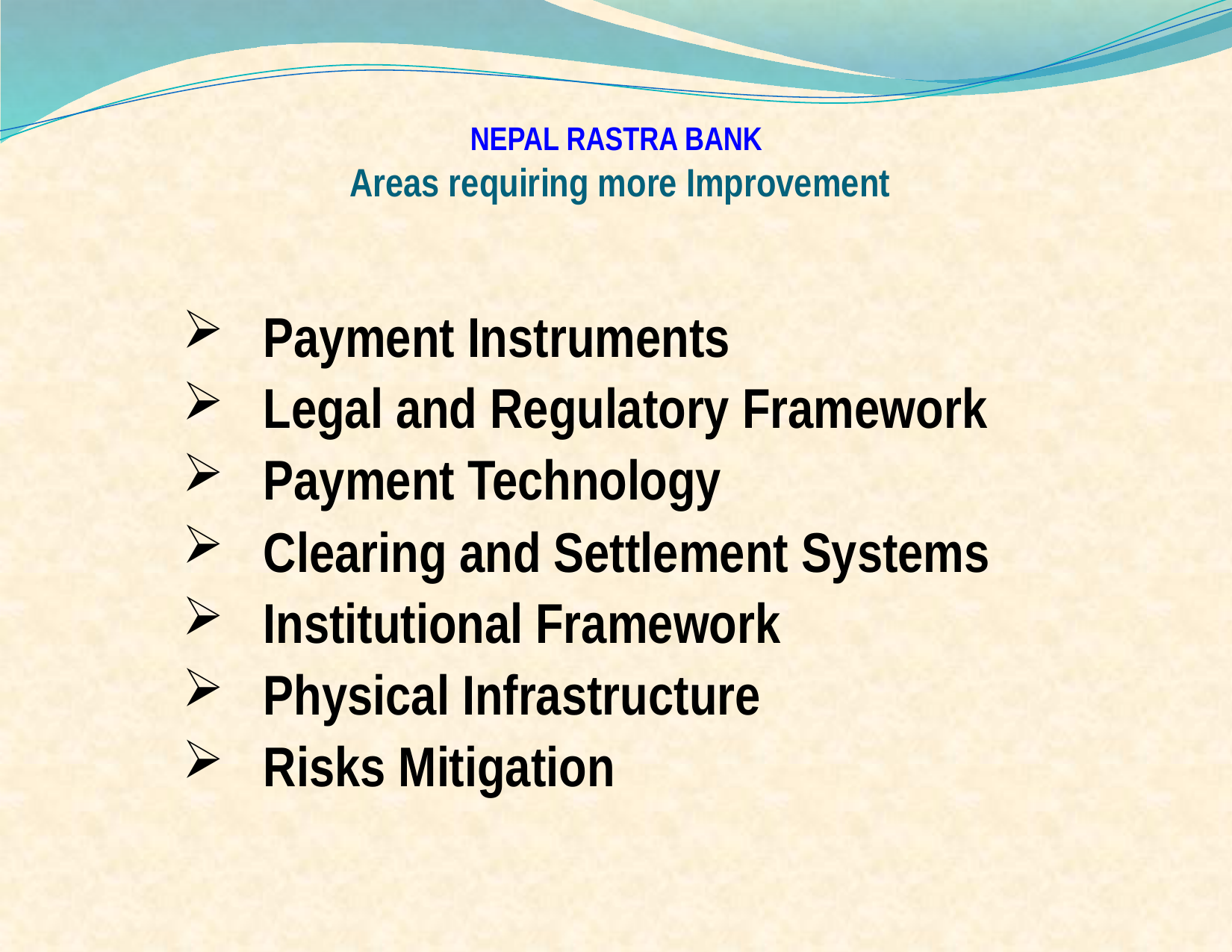

# NEPAL RASTRA BANK Areas requiring more Improvement
Payment Instruments
Legal and Regulatory Framework
Payment Technology
Clearing and Settlement Systems
Institutional Framework
Physical Infrastructure
Risks Mitigation